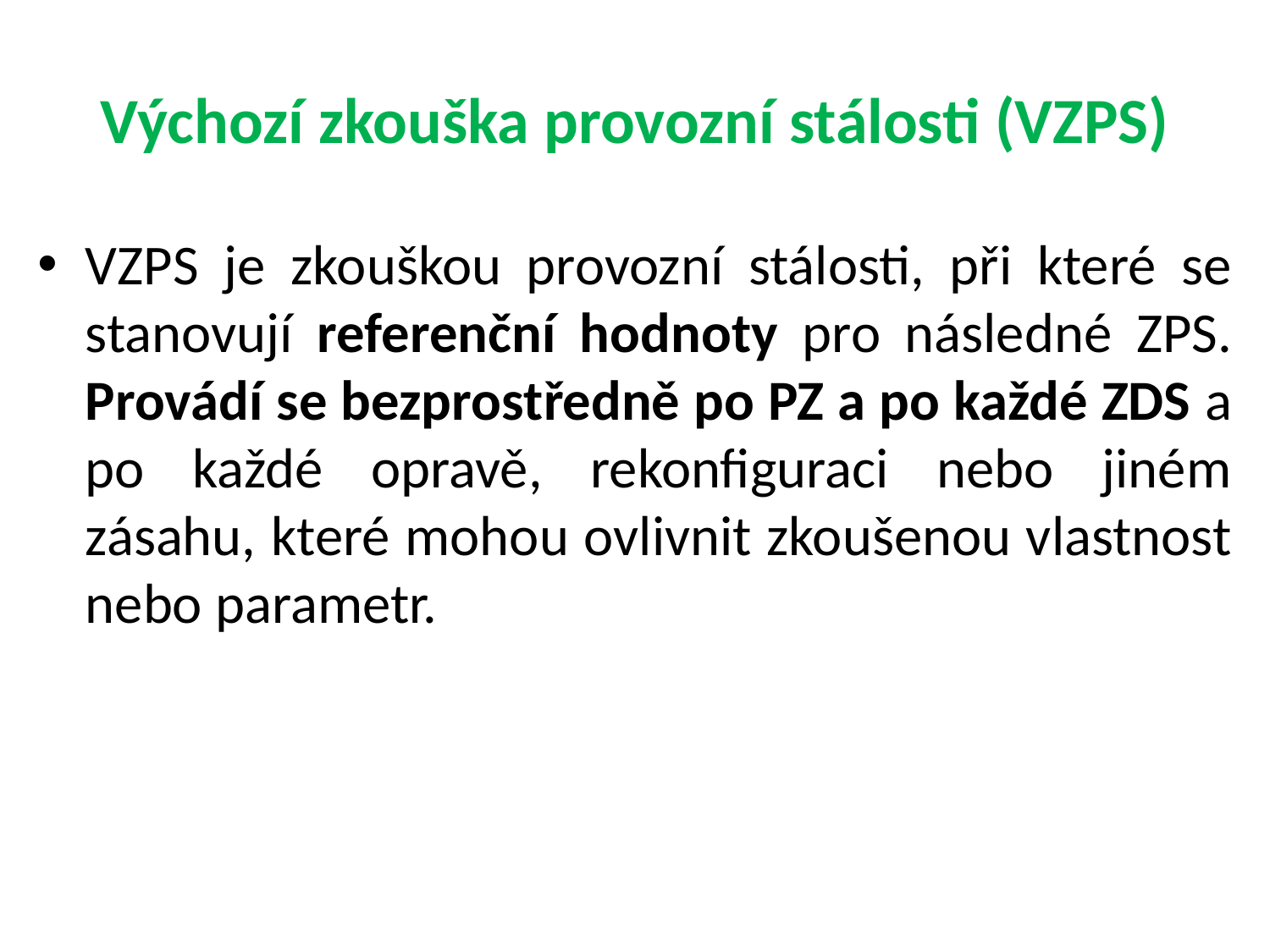

# Výchozí zkouška provozní stálosti (VZPS)
VZPS je zkouškou provozní stálosti, při které se stanovují referenční hodnoty pro následné ZPS. Provádí se bezprostředně po PZ a po každé ZDS a po každé opravě, rekonfiguraci nebo jiném zásahu, které mohou ovlivnit zkoušenou vlastnost nebo parametr.